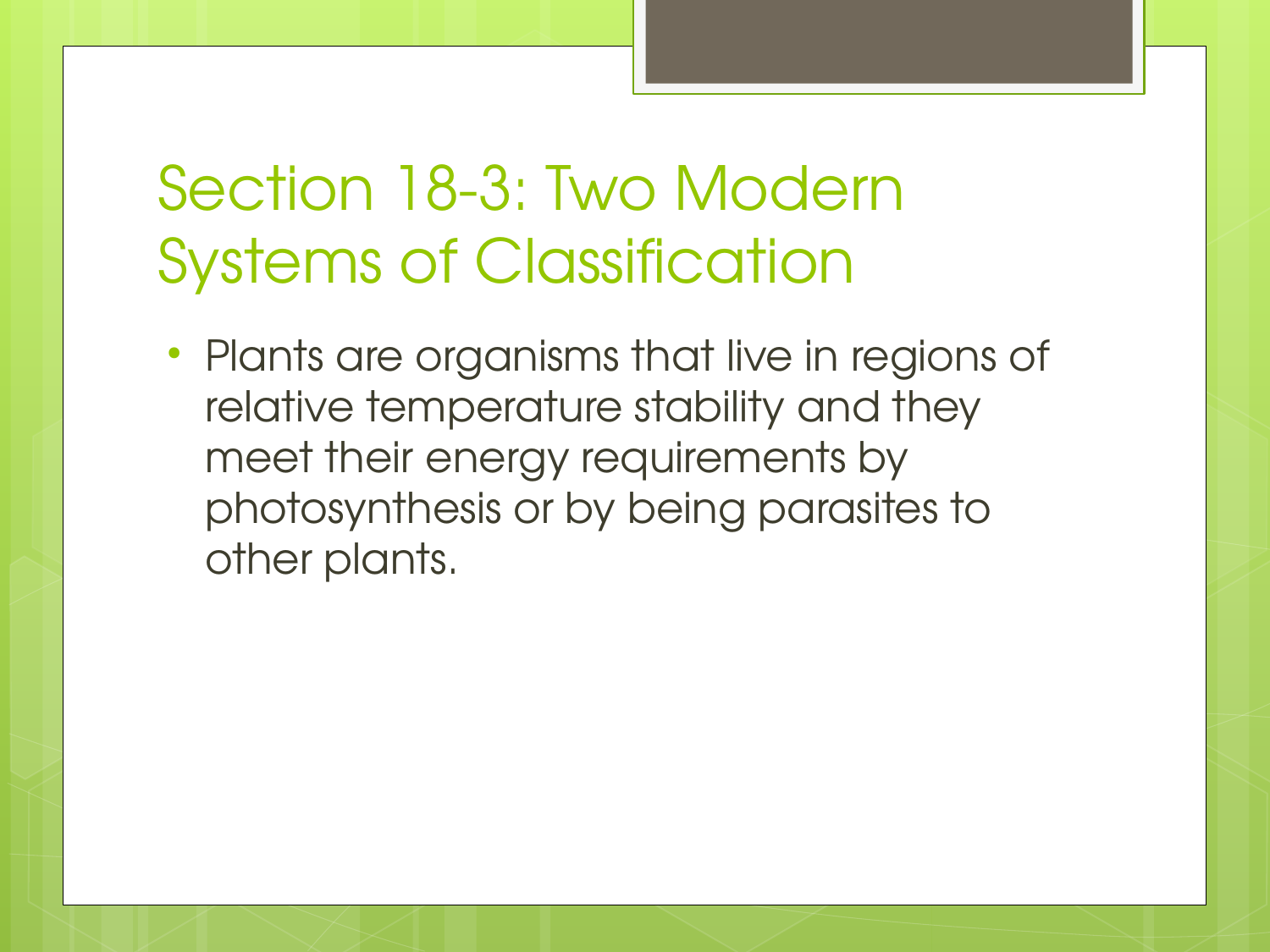

# Section 18-3: Two Modern Systems of Classification
Plants are organisms that live in regions of relative temperature stability and they meet their energy requirements by photosynthesis or by being parasites to other plants.